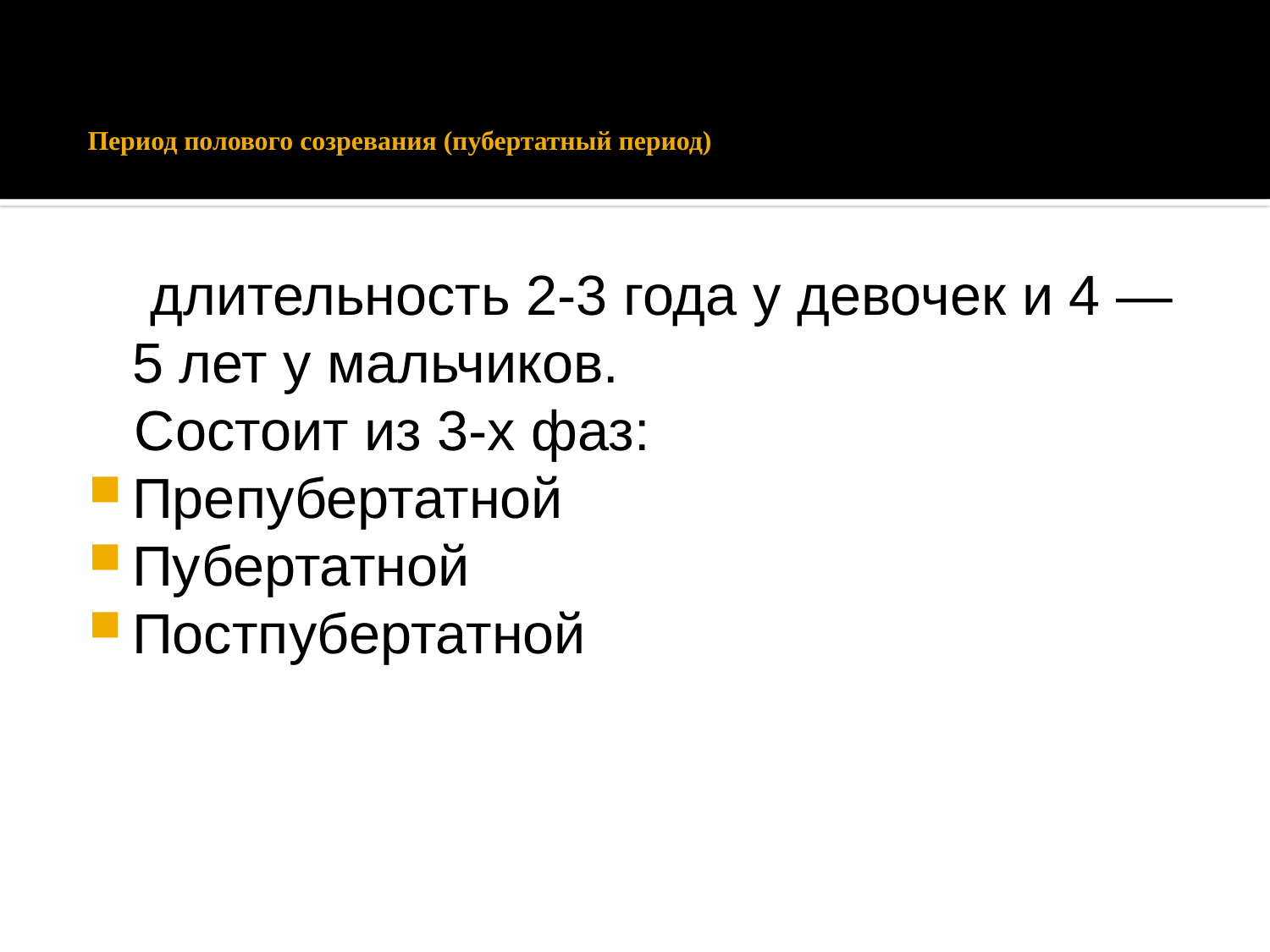

# Период полового созревания (пубертатный период)
    длительность 2-3 года у девочек и 4 — 5 лет у мальчиков.
   Состоит из 3-х фаз:
Препубертатной
Пубертатной
Постпубертатной